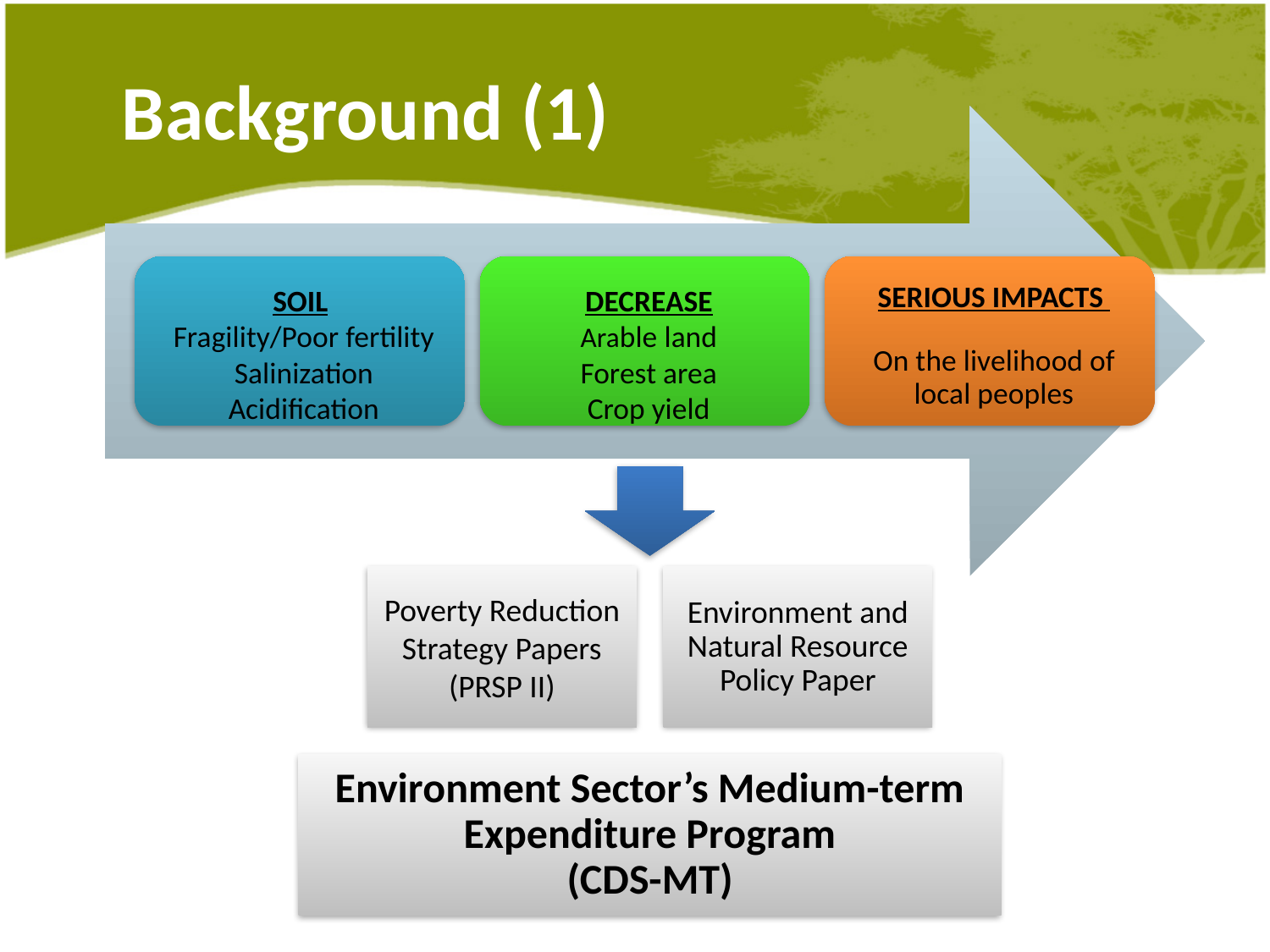

# Background (1)
SOIL
Fragility/Poor fertility
Salinization
Acidification
DECREASE
Arable land
Forest area
Crop yield
SERIOUS IMPACTS
On the livelihood of local peoples

Poverty Reduction Strategy Papers
(PRSP II)
Environment and Natural Resource Policy Paper
Environment Sector’s Medium-term Expenditure Program
(CDS-MT)